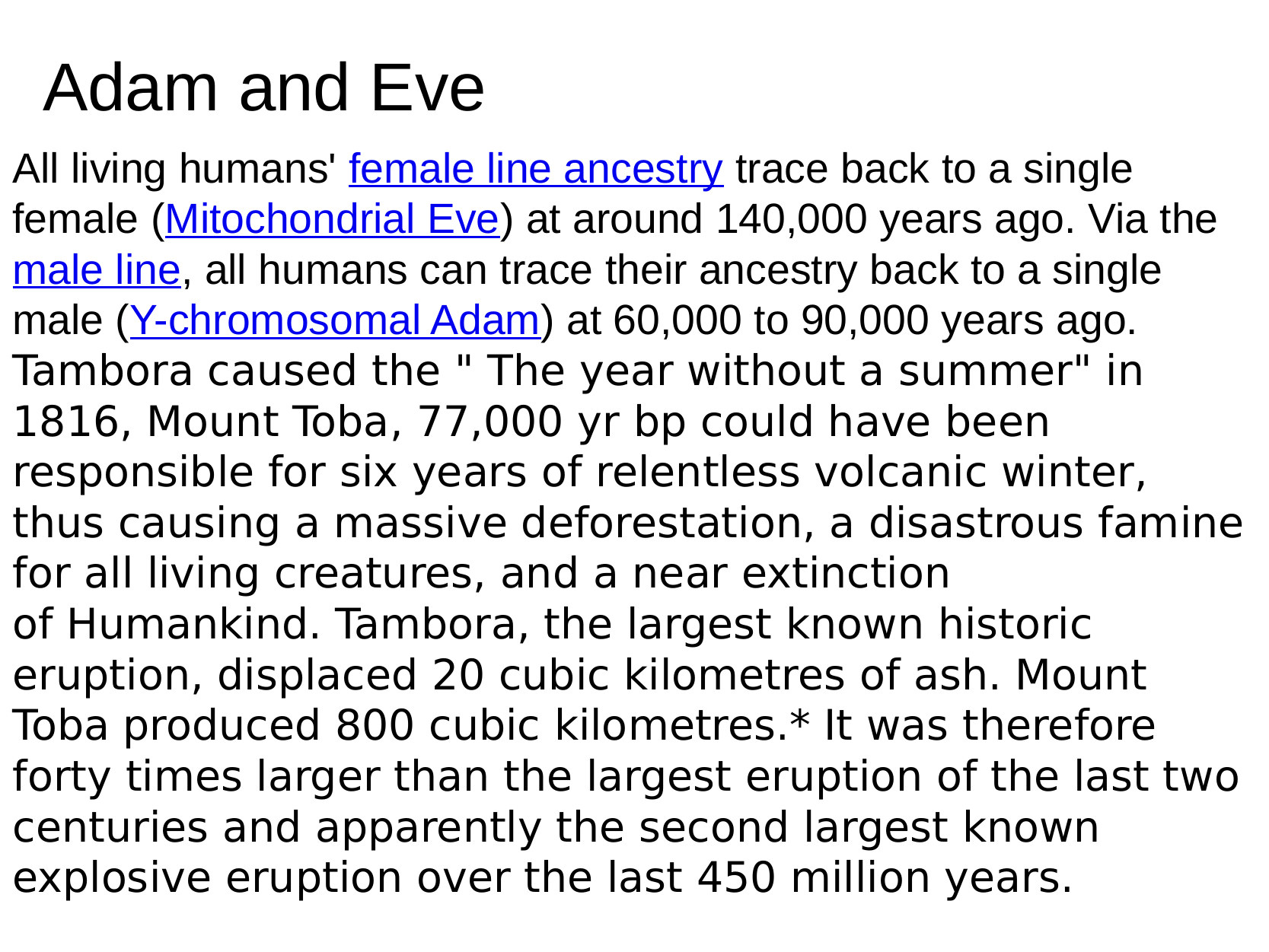

# Adam and Eve
All living humans' female line ancestry trace back to a single female (Mitochondrial Eve) at around 140,000 years ago. Via the male line, all humans can trace their ancestry back to a single male (Y-chromosomal Adam) at 60,000 to 90,000 years ago.
Tambora caused the " The year without a summer" in 1816, Mount Toba, 77,000 yr bp could have been responsible for six years of relentless volcanic winter, thus causing a massive deforestation, a disastrous famine for all living creatures, and a near extinction of Humankind. Tambora, the largest known historic eruption, displaced 20 cubic kilometres of ash. Mount Toba produced 800 cubic kilometres.* It was therefore forty times larger than the largest eruption of the last two centuries and apparently the second largest known explosive eruption over the last 450 million years.